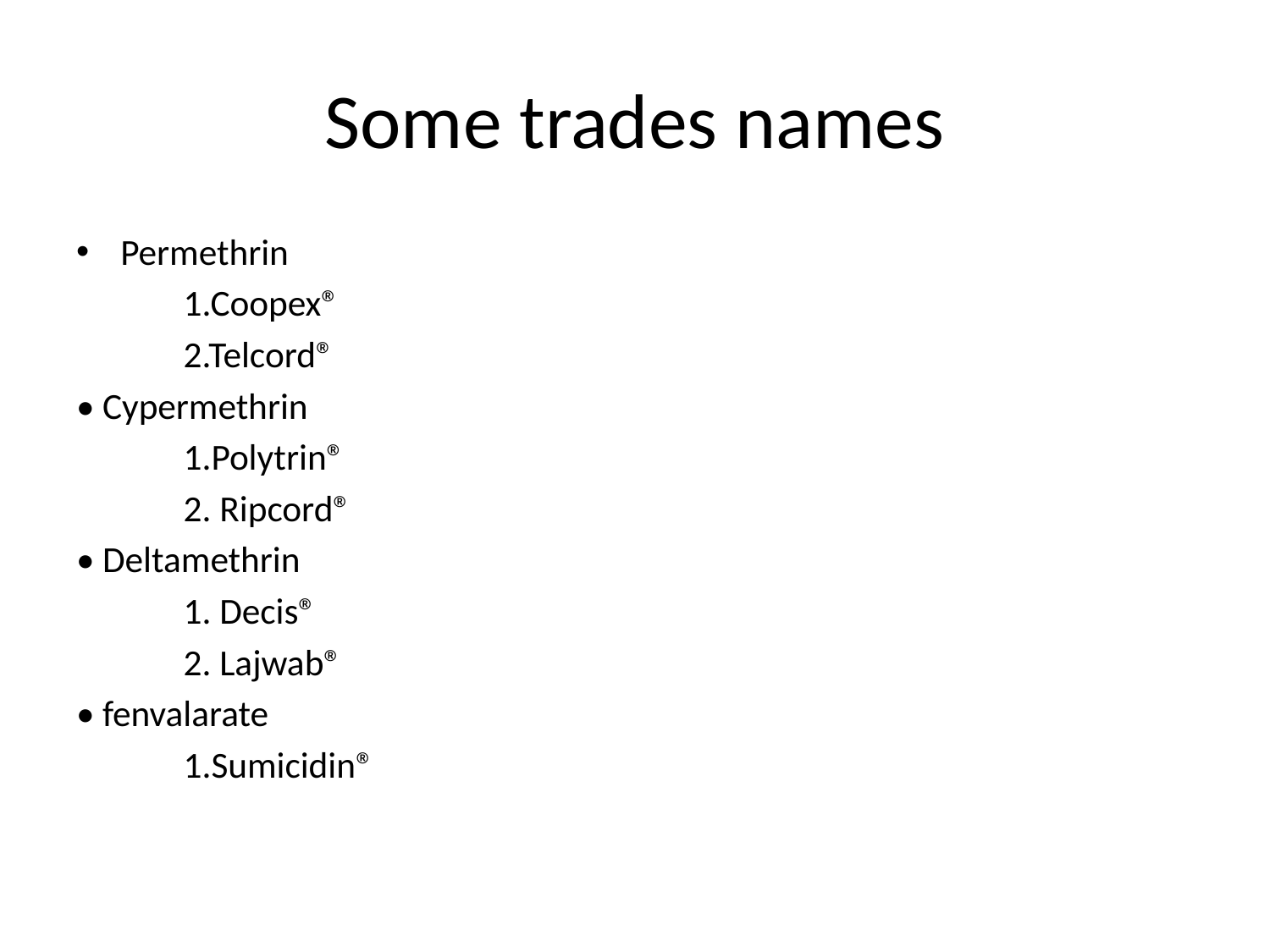

# Some trades names
Permethrin
             1.Coopex®
             2.Telcord®
• Cypermethrin
             1.Polytrin®
             2. Ripcord®
• Deltamethrin
             1. Decis®
             2. Lajwab®
• fenvalarate
             1.Sumicidin®